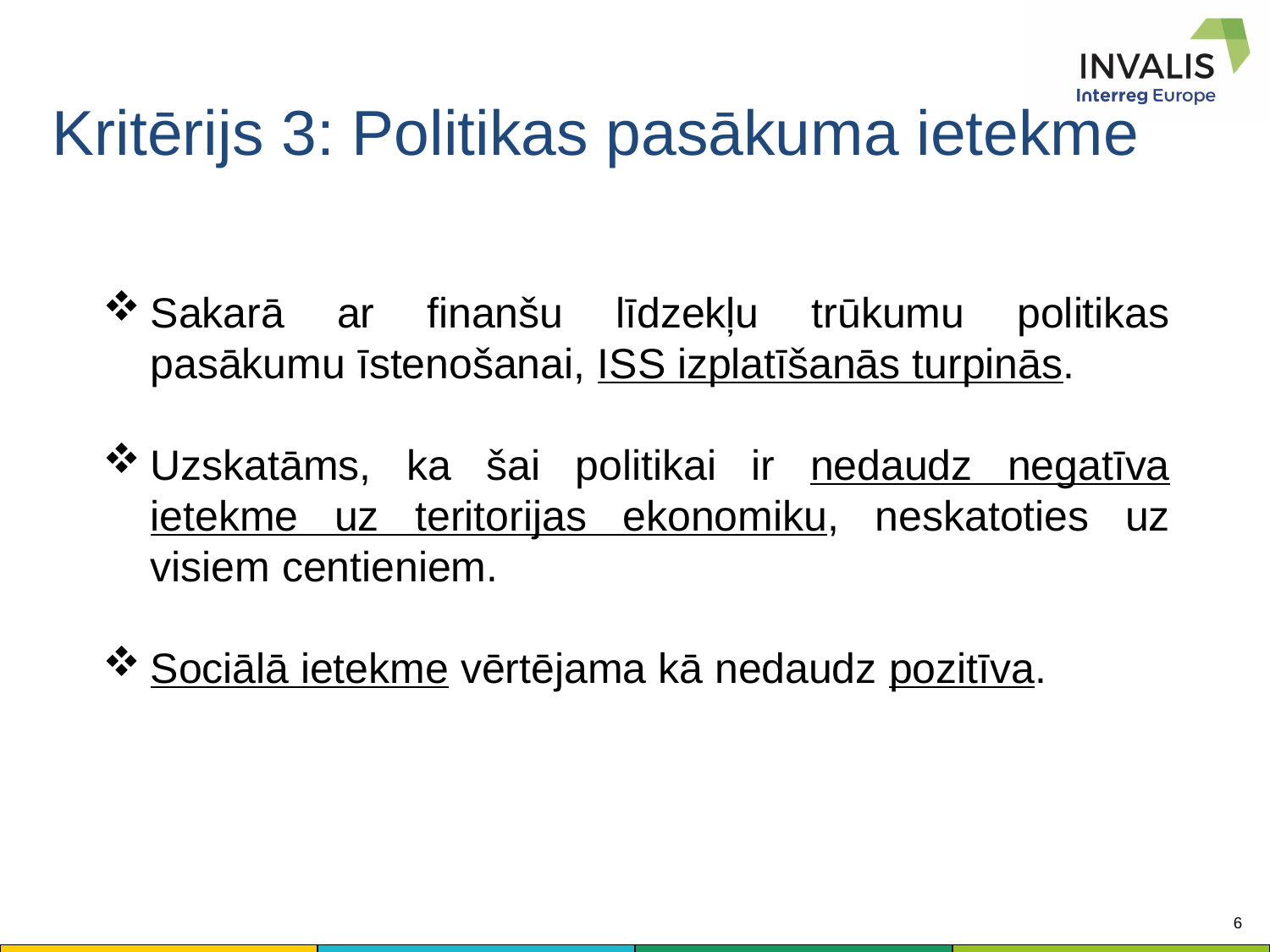

# Kritērijs 3: Politikas pasākuma ietekme
Sakarā ar finanšu līdzekļu trūkumu politikas pasākumu īstenošanai, ISS izplatīšanās turpinās.

Uzskatāms, ka šai politikai ir nedaudz negatīva ietekme uz teritorijas ekonomiku, neskatoties uz visiem centieniem.

Sociālā ietekme vērtējama kā nedaudz pozitīva.